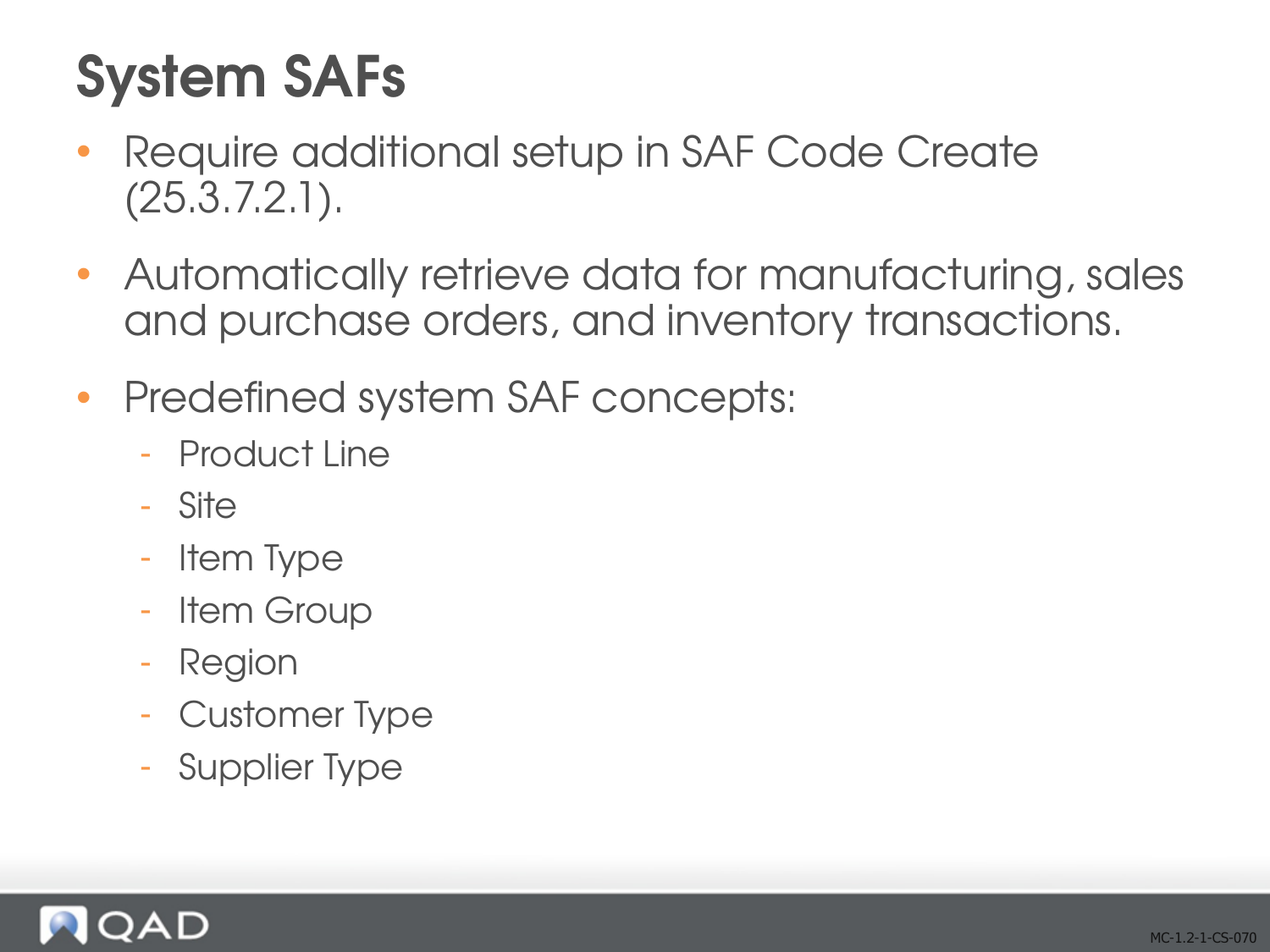

# System SAFs
Require additional setup in SAF Code Create (25.3.7.2.1).
Automatically retrieve data for manufacturing, sales and purchase orders, and inventory transactions.
Predefined system SAF concepts:
Product Line
Site
Item Type
Item Group
Region
Customer Type
Supplier Type
MC-1.2-1-CS-070